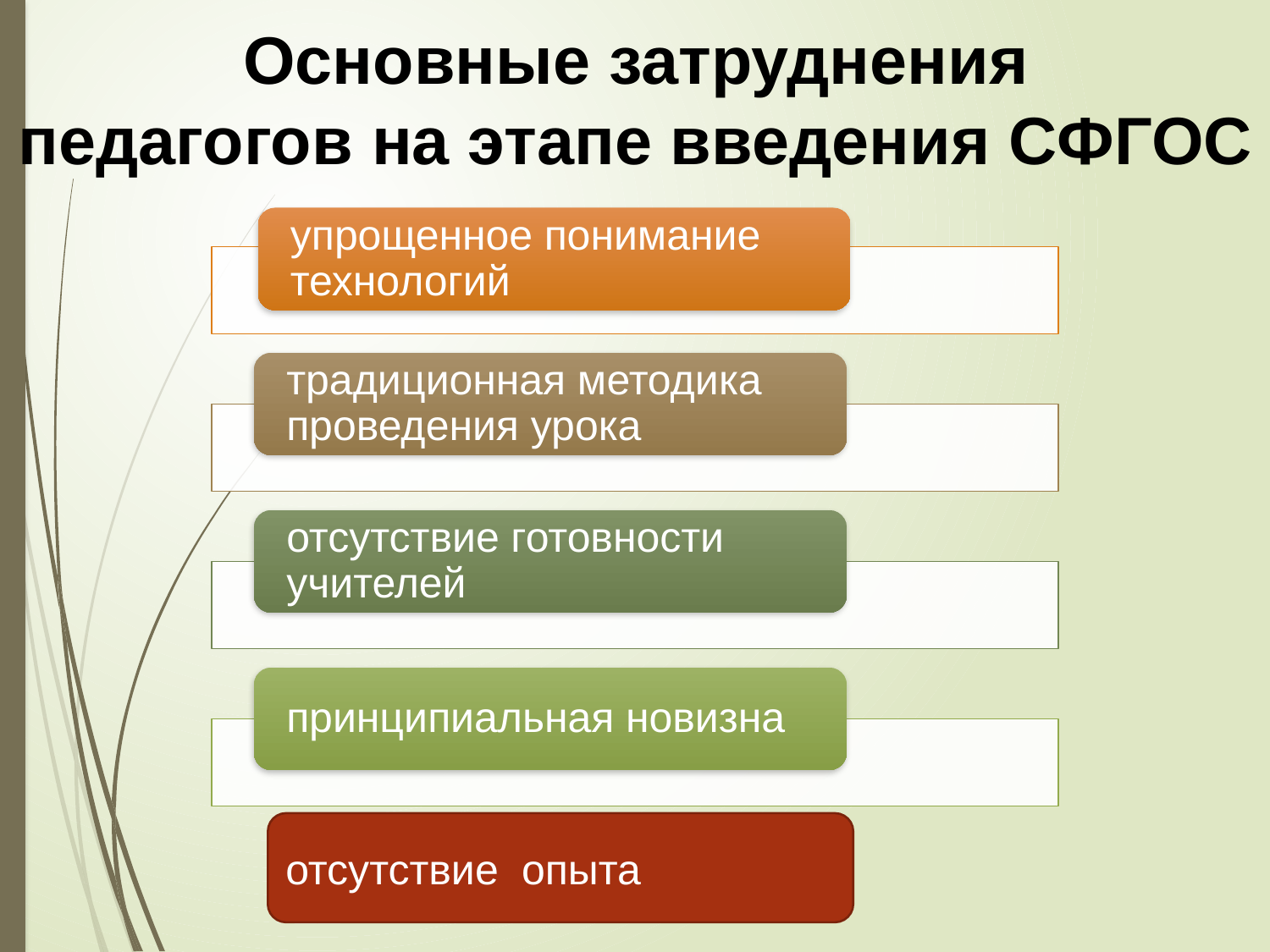

Основные затруднения
педагогов на этапе введения СФГОС
упрощенное понимание  технологий
традиционная методика проведения урока
отсутствие готовности учителей
принципиальная новизна
отсутствие  опыта